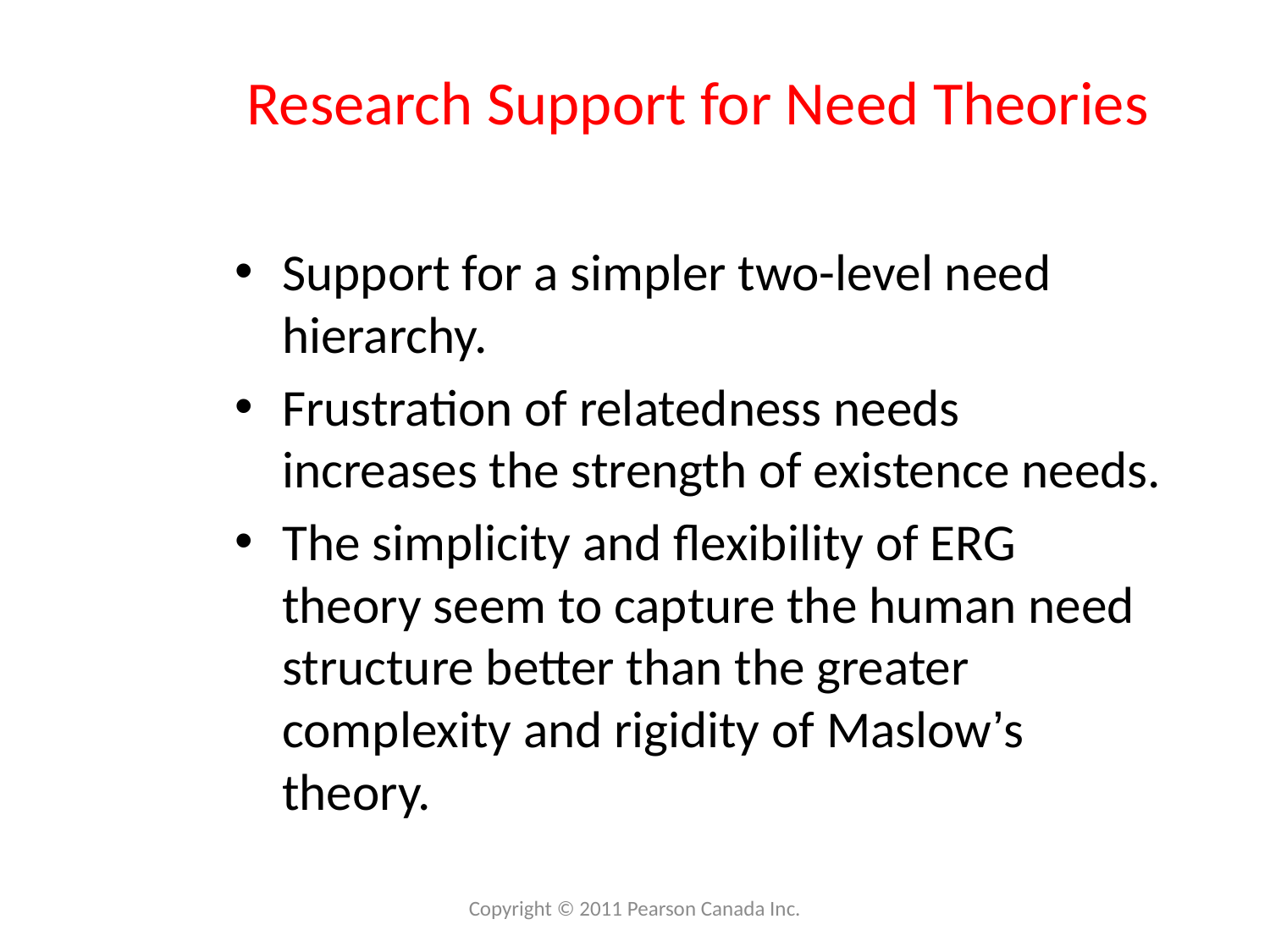

# Research Support for Need Theories
Support for a simpler two-level need hierarchy.
Frustration of relatedness needs increases the strength of existence needs.
The simplicity and flexibility of ERG theory seem to capture the human need structure better than the greater complexity and rigidity of Maslow’s theory.

Copyright © 2011 Pearson Canada Inc.